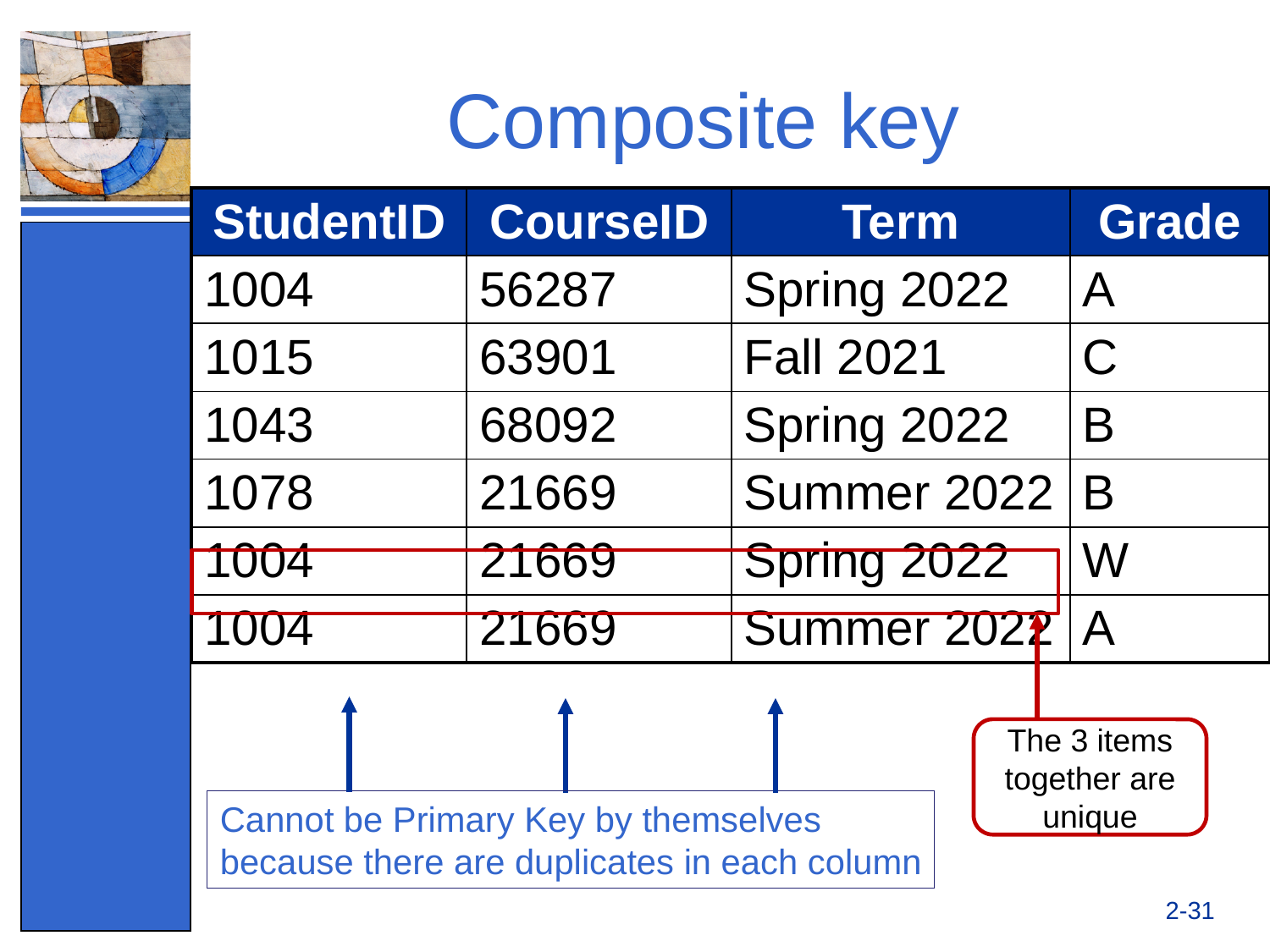

# Composite key
| StudentID | CourseID | Term | Grade |
| --- | --- | --- | --- |
| 1004 | 56287 | Spring 2022 | A |
| 1015 | 63901 | Fall 2021 | C |
| 1043 | 68092 | Spring 2022 | B |
| 1078 | 21669 | Summer 2022 | B |
| 1004 | 21669 | Spring 2022 | W |
| 1004 | 21669 | Summer 2022 | A |

The 3 items together are unique
Cannot be Primary Key by themselves
because there are duplicates in each column
2-31